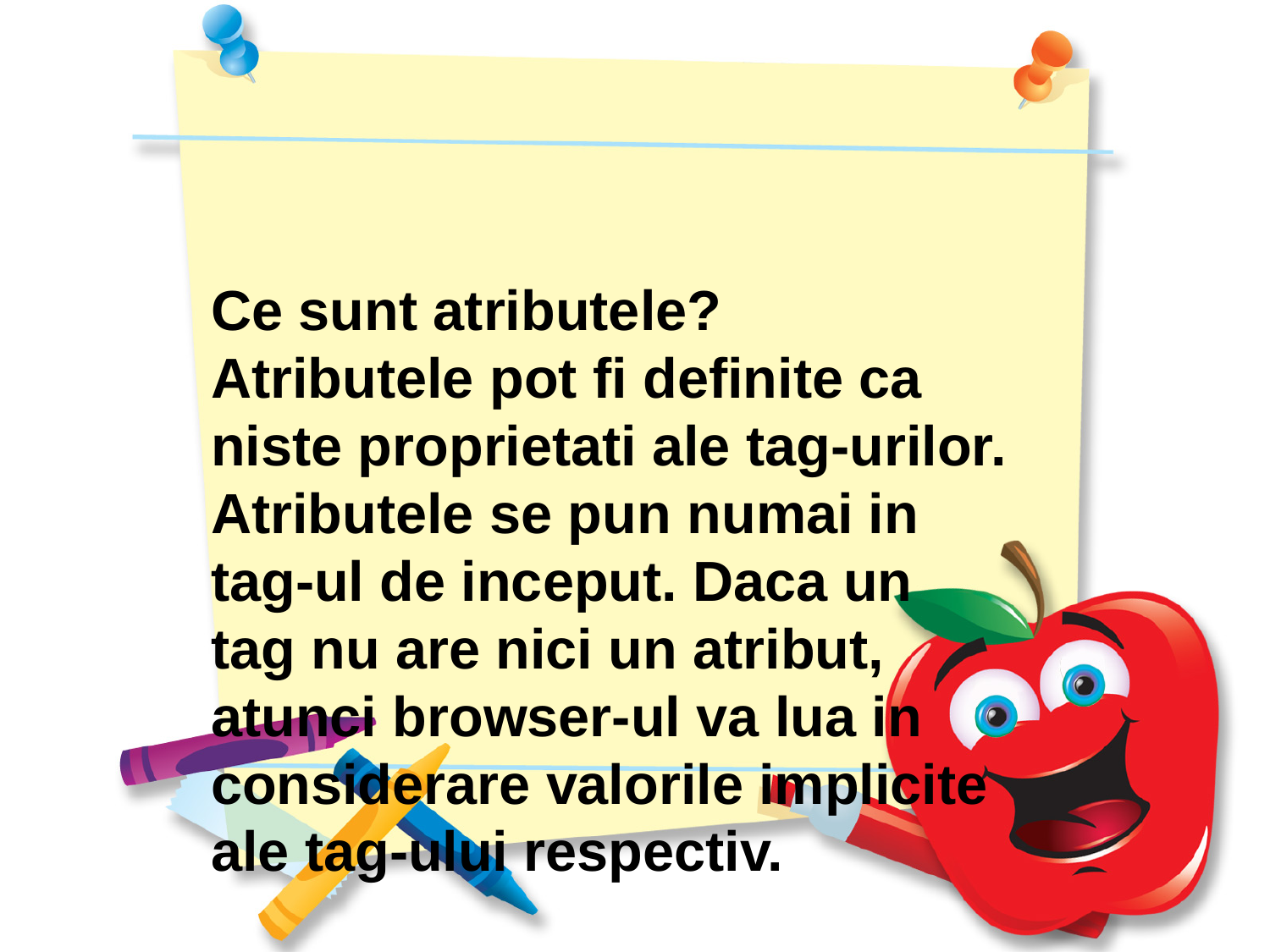

Ce sunt atributele?
Atributele pot fi definite ca niste proprietati ale tag-urilor. Atributele se pun numai in tag-ul de inceput. Daca un tag nu are nici un atribut, atunci browser-ul va lua in considerare valorile implicite ale tag-ului respectiv.